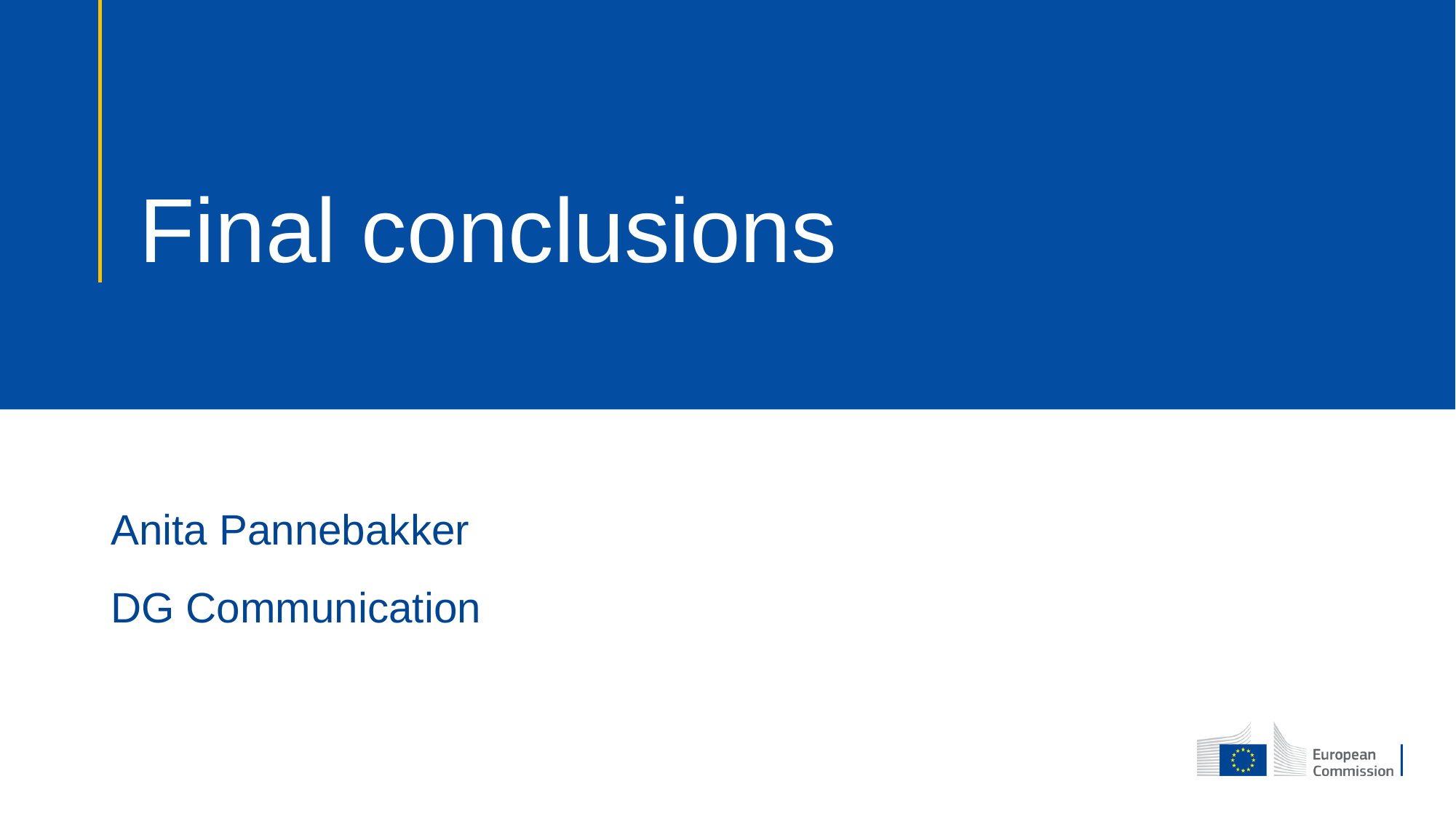

# Final conclusions
Anita Pannebakker
DG Communication